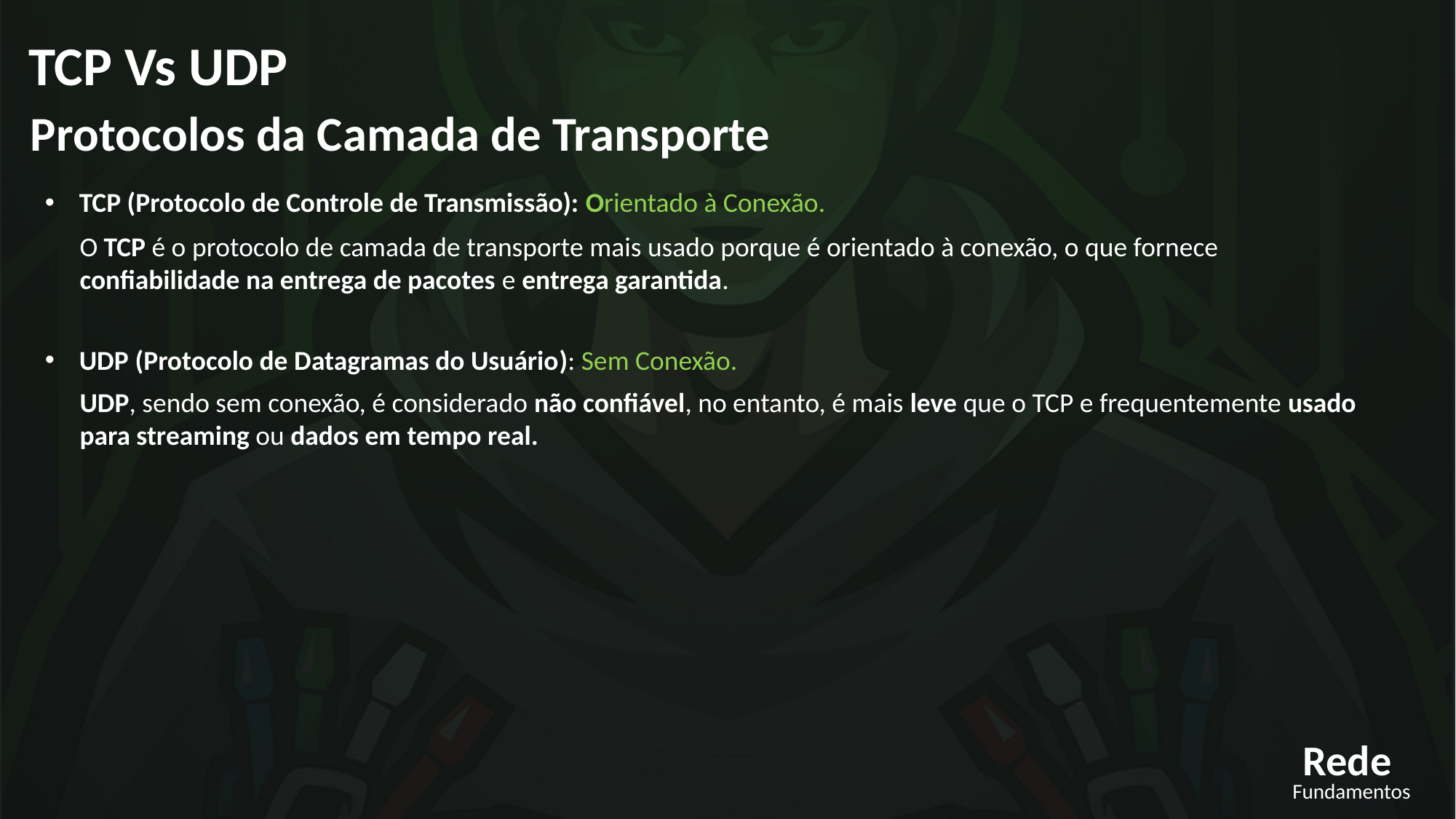

TCP Vs UDP
Protocolos da Camada de Transporte
TCP (Protocolo de Controle de Transmissão): Orientado à Conexão.
O TCP é o protocolo de camada de transporte mais usado porque é orientado à conexão, o que fornece confiabilidade na entrega de pacotes e entrega garantida.
UDP (Protocolo de Datagramas do Usuário): Sem Conexão.
UDP, sendo sem conexão, é considerado não confiável, no entanto, é mais leve que o TCP e frequentemente usado para streaming ou dados em tempo real.
Rede
Fundamentos